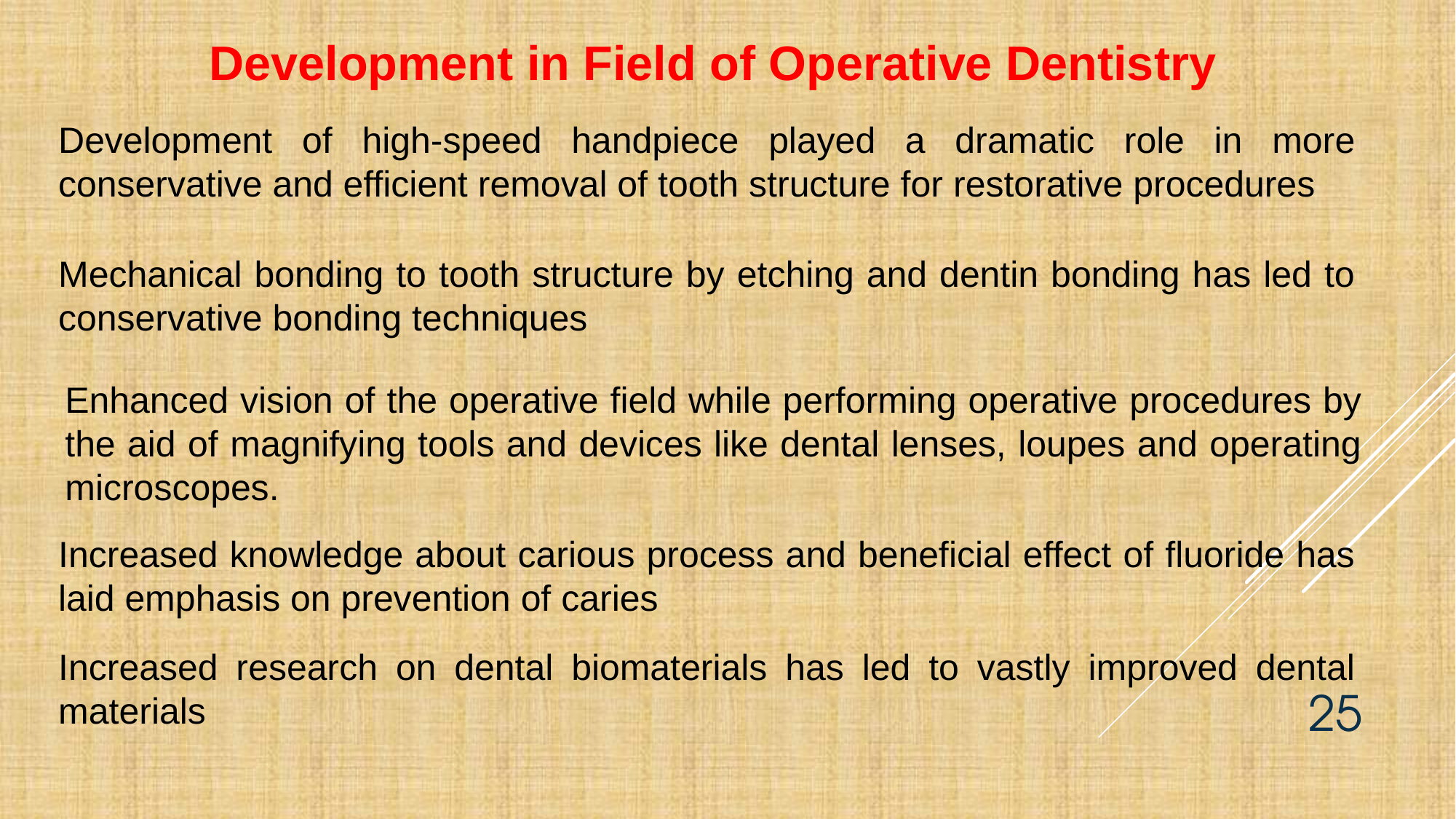

Development in Field of Operative Dentistry
Development of high-speed handpiece played a dramatic role in more conservative and efficient removal of tooth structure for restorative procedures
Mechanical bonding to tooth structure by etching and dentin bonding has led to conservative bonding techniques
Enhanced vision of the operative field while performing operative procedures by the aid of magnifying tools and devices like dental lenses, loupes and operating microscopes.
Increased knowledge about carious process and beneficial effect of fluoride has laid emphasis on prevention of caries
Increased research on dental biomaterials has led to vastly improved dental materials
25